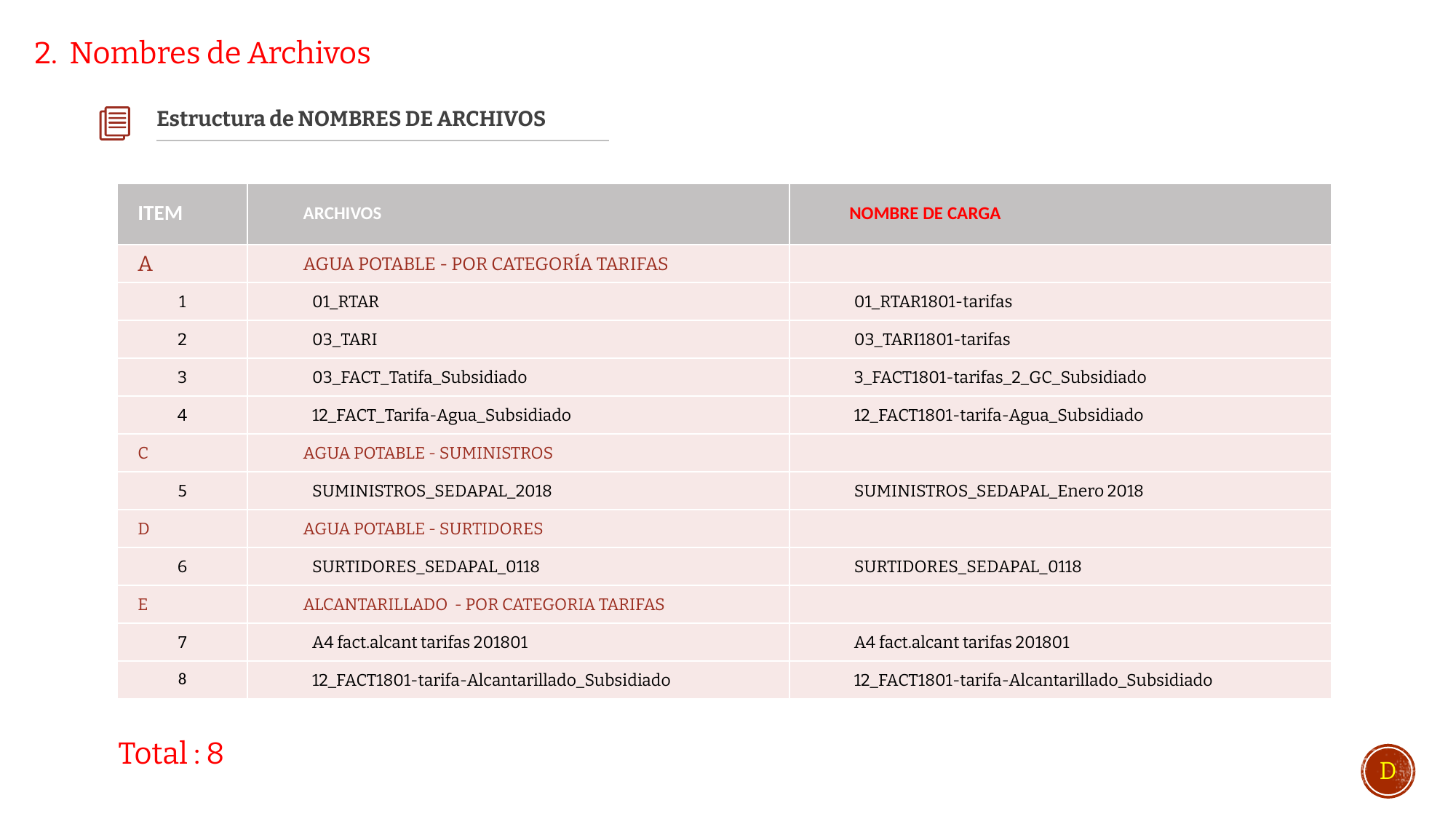

2.  Nombres de Archivos
Estructura de NOMBRES DE ARCHIVOS

| ITEM | ARCHIVOS | NOMBRE DE CARGA |
| --- | --- | --- |
| A | AGUA POTABLE - POR CATEGORÍA TARIFAS |  |
| 1 | 01\_RTAR | 01\_RTAR1801-tarifas |
| 2 | 03\_TARI | 03\_TARI1801-tarifas |
| 3 | 03\_FACT\_Tatifa\_Subsidiado | 3\_FACT1801-tarifas\_2\_GC\_Subsidiado |
| 4 | 12\_FACT\_Tarifa-Agua\_Subsidiado | 12\_FACT1801-tarifa-Agua\_Subsidiado |
| C | AGUA POTABLE - SUMINISTROS |  |
| 5 | SUMINISTROS\_SEDAPAL\_2018 | SUMINISTROS\_SEDAPAL\_Enero 2018 |
| D | AGUA POTABLE - SURTIDORES |  |
| 6 | SURTIDORES\_SEDAPAL\_0118 | SURTIDORES\_SEDAPAL\_0118 |
| E | ALCANTARILLADO - POR CATEGORIA TARIFAS |  |
| 7 | A4 fact.alcant tarifas 201801 | A4 fact.alcant tarifas 201801 |
| 8 | 12\_FACT1801-tarifa-Alcantarillado\_Subsidiado | 12\_FACT1801-tarifa-Alcantarillado\_Subsidiado |
Total : 8
  D